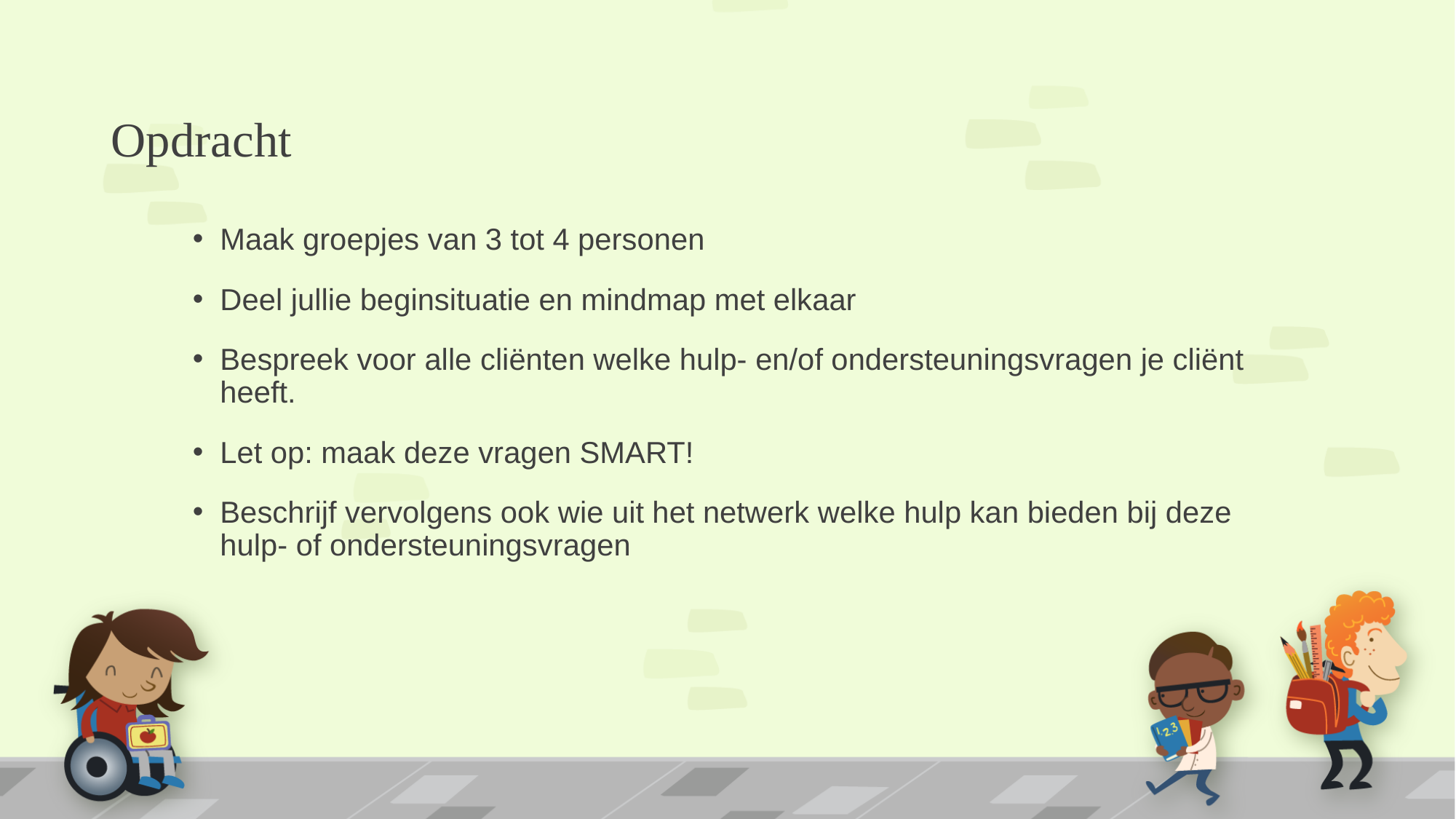

# Opdracht
Maak groepjes van 3 tot 4 personen
Deel jullie beginsituatie en mindmap met elkaar
Bespreek voor alle cliënten welke hulp- en/of ondersteuningsvragen je cliënt heeft.
Let op: maak deze vragen SMART!
Beschrijf vervolgens ook wie uit het netwerk welke hulp kan bieden bij deze hulp- of ondersteuningsvragen